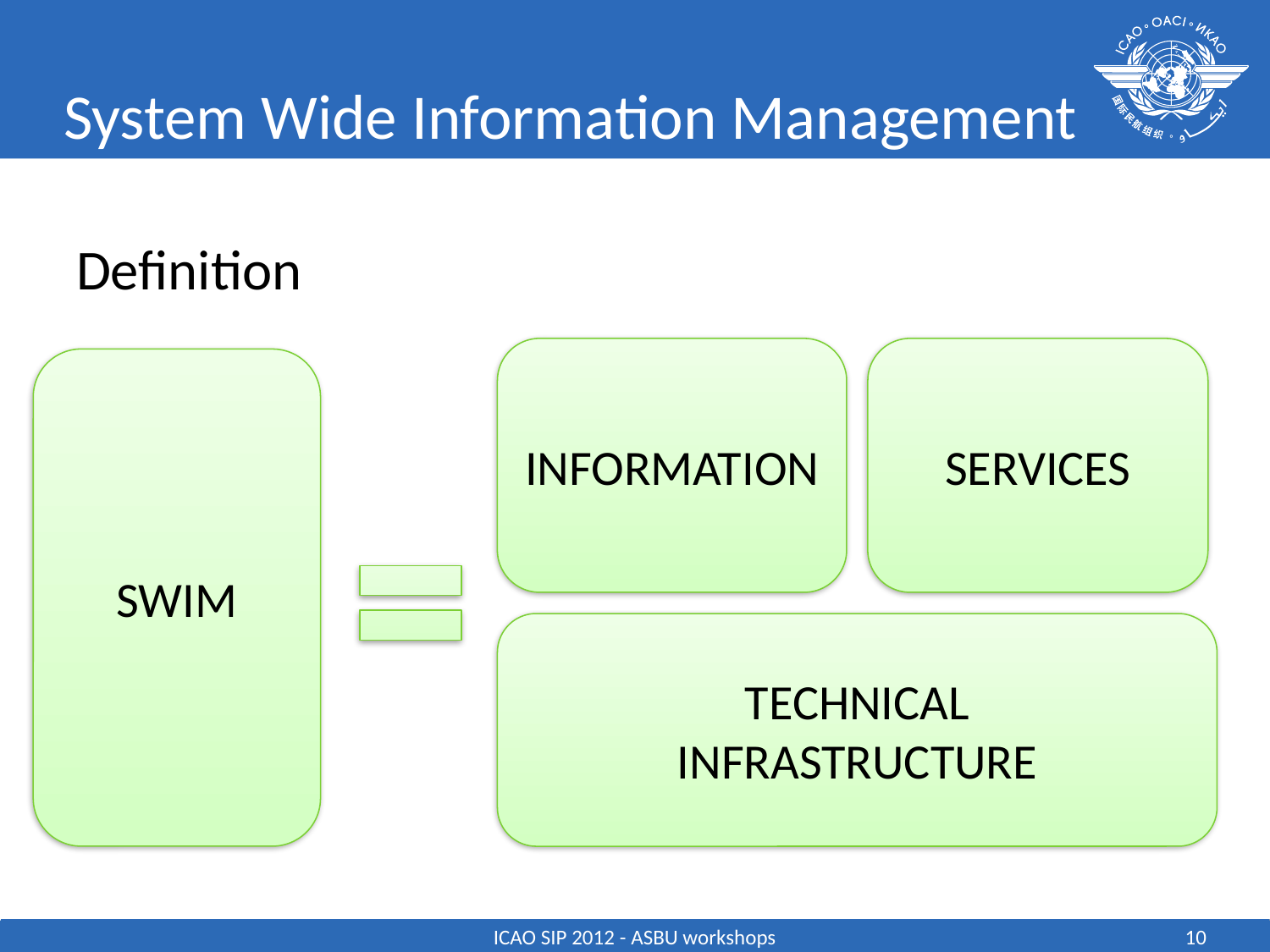

# System Wide Information Management
Definition
INFORMATION
SERVICES
SWIM

TECHNICAL
INFRASTRUCTURE
ICAO SIP 2012 - ASBU workshops
10